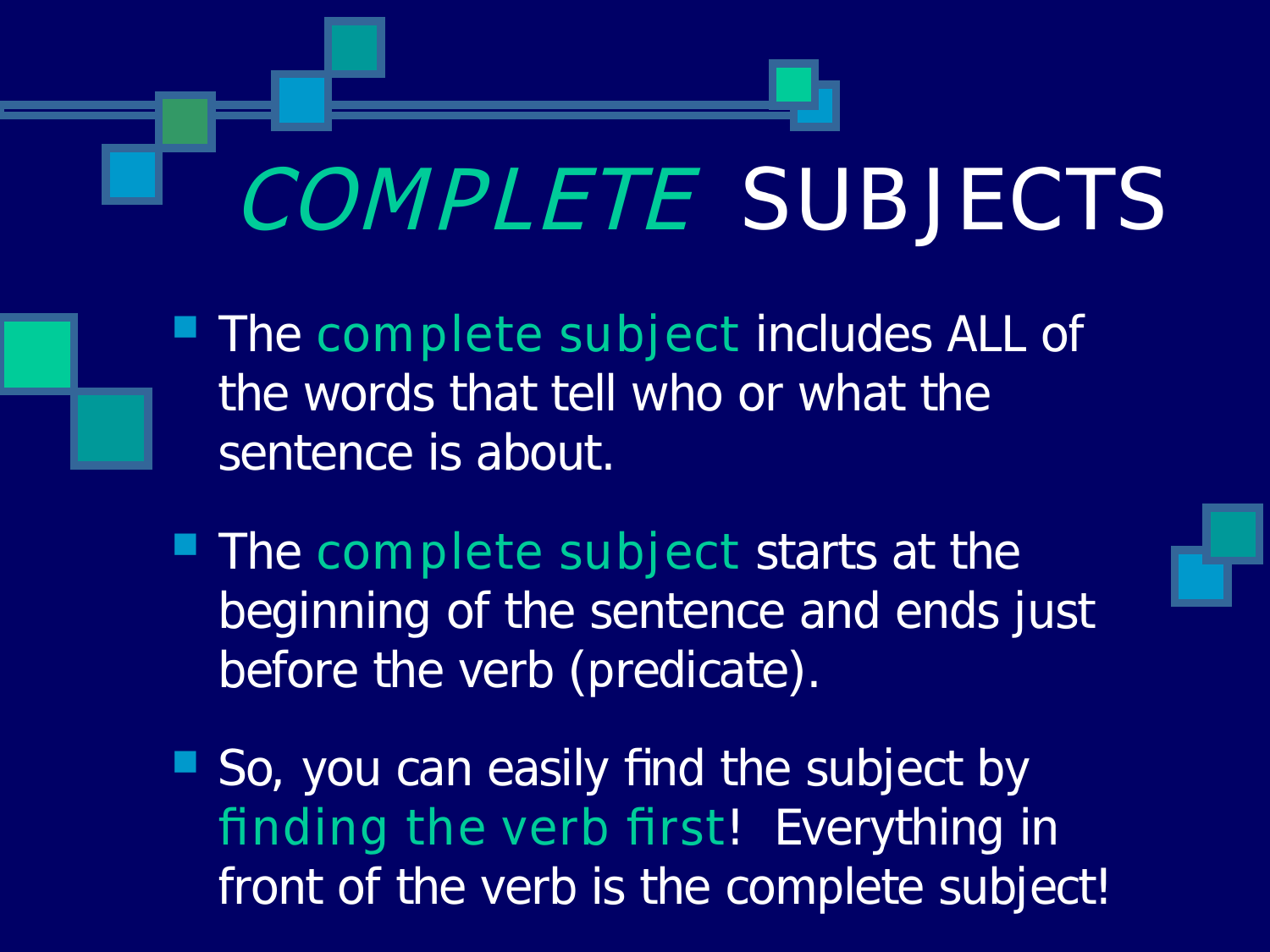

# COMPLETE  SUBJECTS
The complete subject includes ALL of the words that tell who or what the sentence is about.

The complete subject starts at the beginning of the sentence and ends just before the verb (predicate).

So, you can easily find the subject by finding the verb first!  Everything in front of the verb is the complete subject!